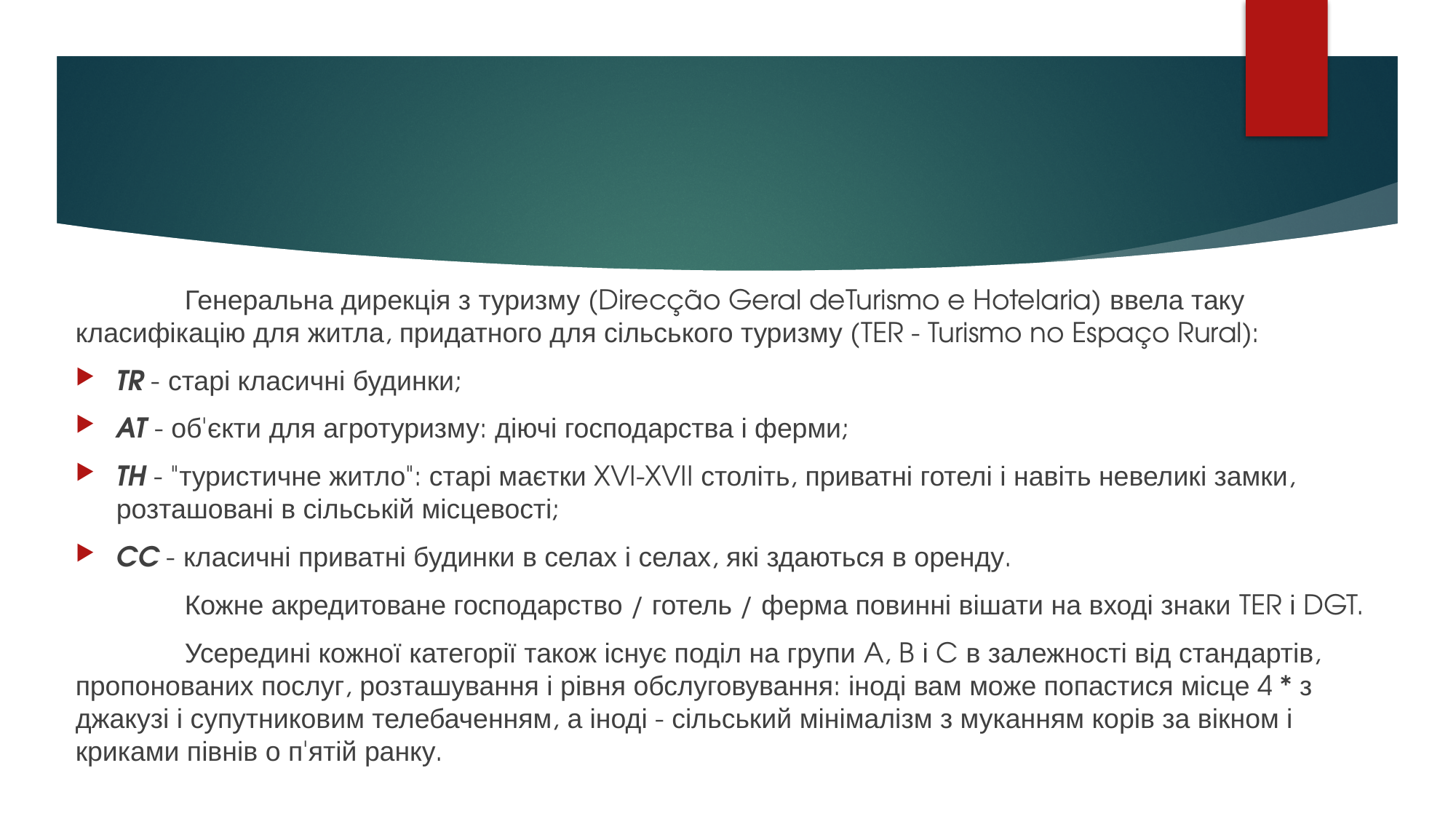

Генеральна дирекція з туризму (Direcção Geral deTurismo e Hotelaria) ввела таку класифікацію для житла, придатного для сільського туризму (TER - Turismo no Espaço Rural):
TR - старі класичні будинки;
AT - об'єкти для агротуризму: діючі господарства і ферми;
TH - "туристичне житло": старі маєтки XVI-XVII століть, приватні готелі і навіть невеликі замки, розташовані в сільській місцевості;
CC - класичні приватні будинки в селах і селах, які здаються в оренду.
	Кожне акредитоване господарство / готель / ферма повинні вішати на вході знаки TER і DGT.
	Усередині кожної категорії також існує поділ на групи A, B і C в залежності від стандартів, пропонованих послуг, розташування і рівня обслуговування: іноді вам може попастися місце 4 * з джакузі і супутниковим телебаченням, а іноді - сільський мінімалізм з муканням корів за вікном і криками півнів о п'ятій ранку.